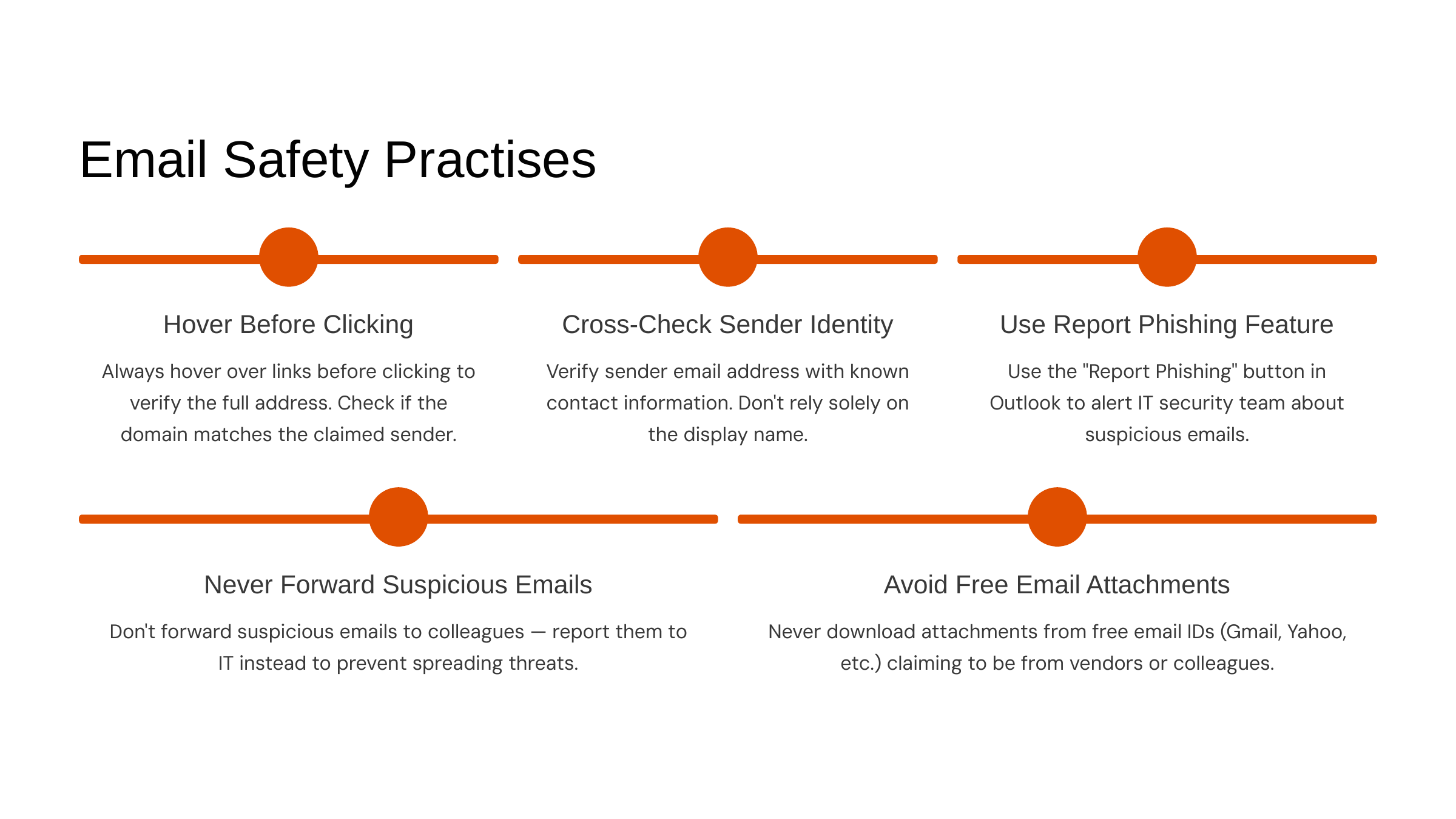

Email Safety Practises

Hover Before Clicking
Cross-Check Sender Identity
Use Report Phishing Feature
Always hover over links before clicking to verify the full address. Check if the domain matches the claimed sender.
Verify sender email address with known contact information. Don't rely solely on the display name.
Use the "Report Phishing" button in Outlook to alert IT security team about suspicious emails.

Never Forward Suspicious Emails
Avoid Free Email Attachments
Don't forward suspicious emails to colleagues — report them to IT instead to prevent spreading threats.
Never download attachments from free email IDs (Gmail, Yahoo, etc.) claiming to be from vendors or colleagues.